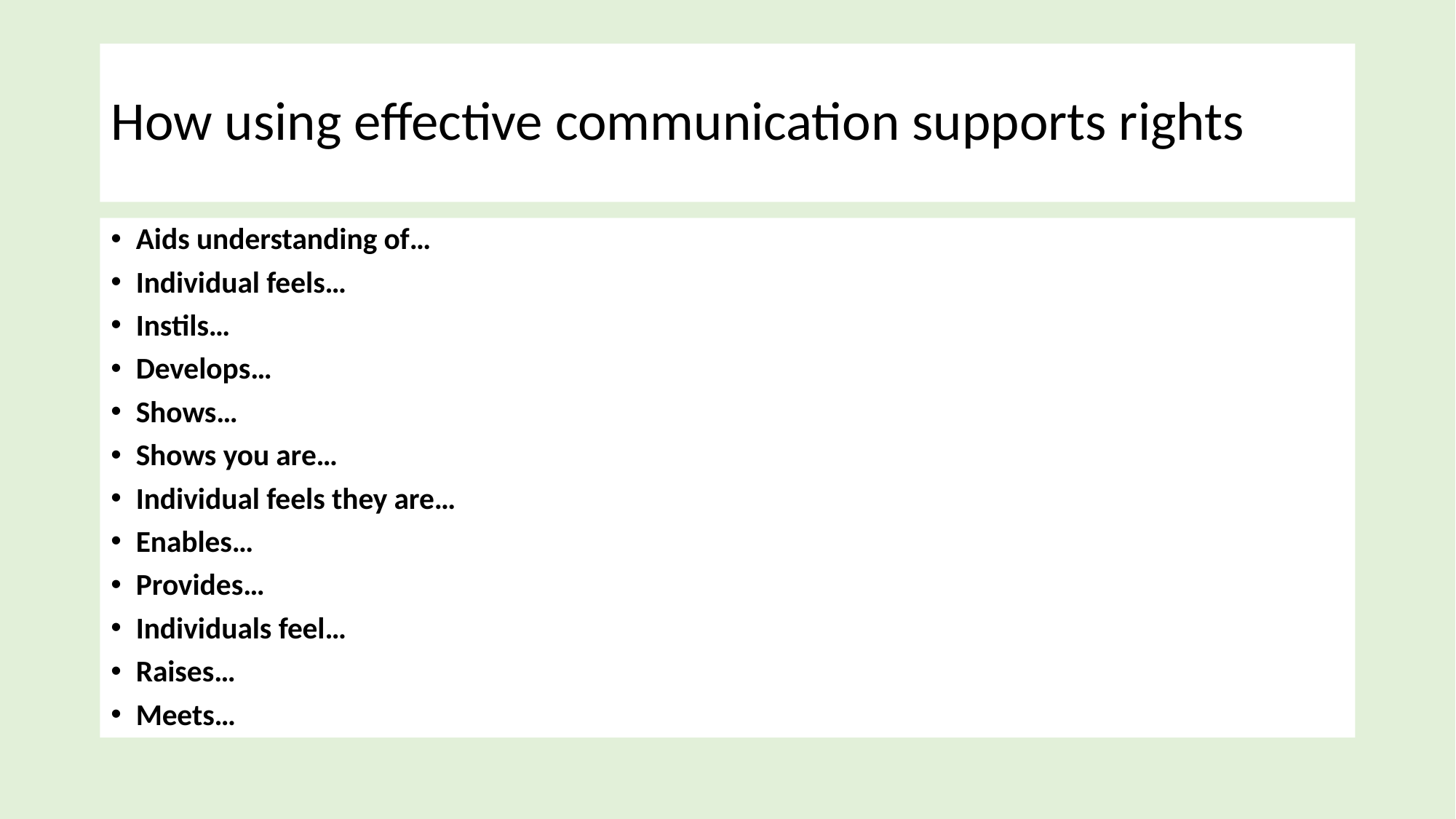

# How using effective communication supports rights
Aids understanding of…
Individual feels…
Instils…
Develops…
Shows…
Shows you are…
Individual feels they are…
Enables…
Provides…
Individuals feel…
Raises…
Meets…